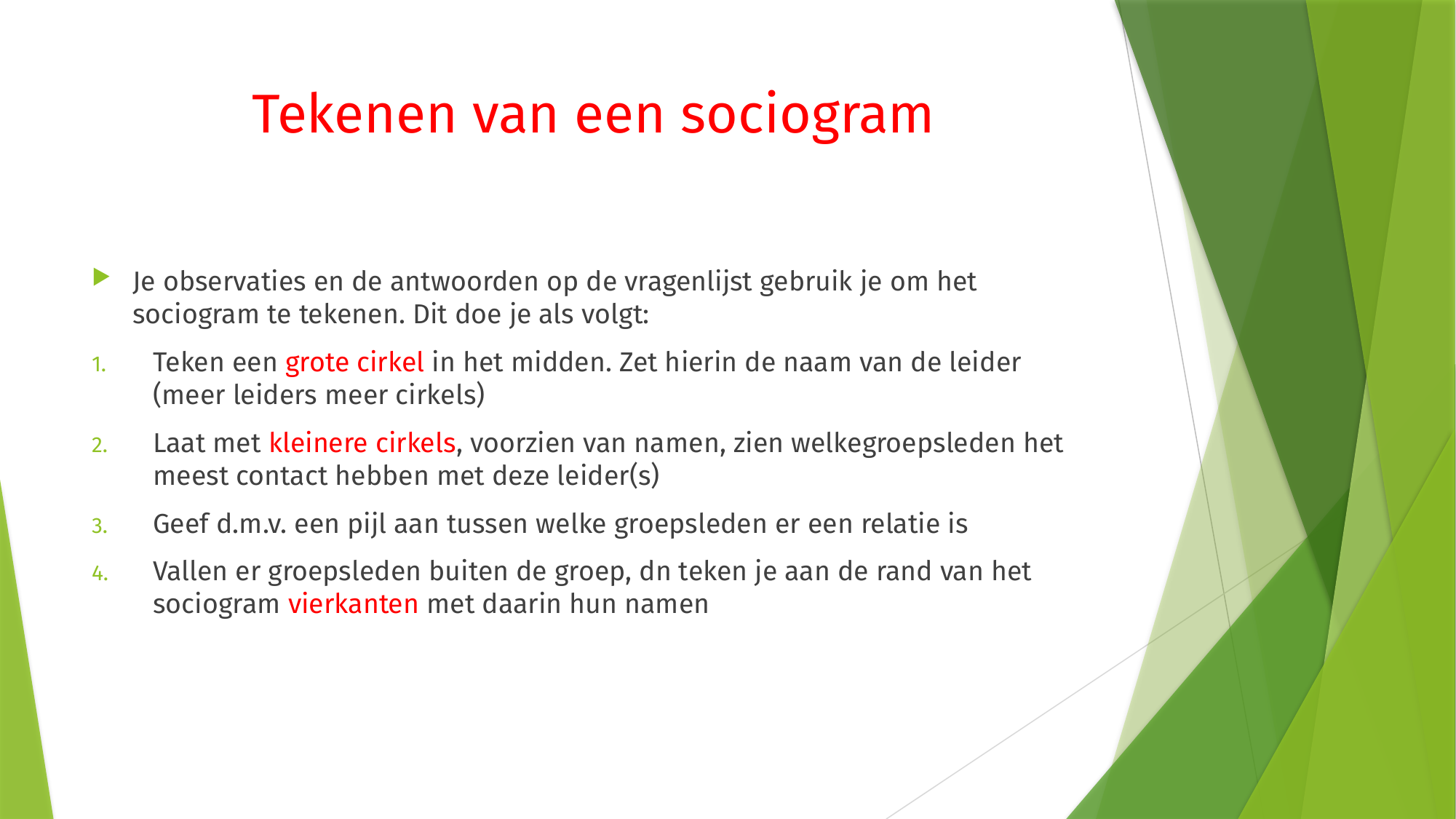

# Tekenen van een sociogram
Je observaties en de antwoorden op de vragenlijst gebruik je om het sociogram te tekenen. Dit doe je als volgt:
Teken een grote cirkel in het midden. Zet hierin de naam van de leider (meer leiders meer cirkels)
Laat met kleinere cirkels, voorzien van namen, zien welkegroepsleden het meest contact hebben met deze leider(s)
Geef d.m.v. een pijl aan tussen welke groepsleden er een relatie is
Vallen er groepsleden buiten de groep, dn teken je aan de rand van het sociogram vierkanten met daarin hun namen